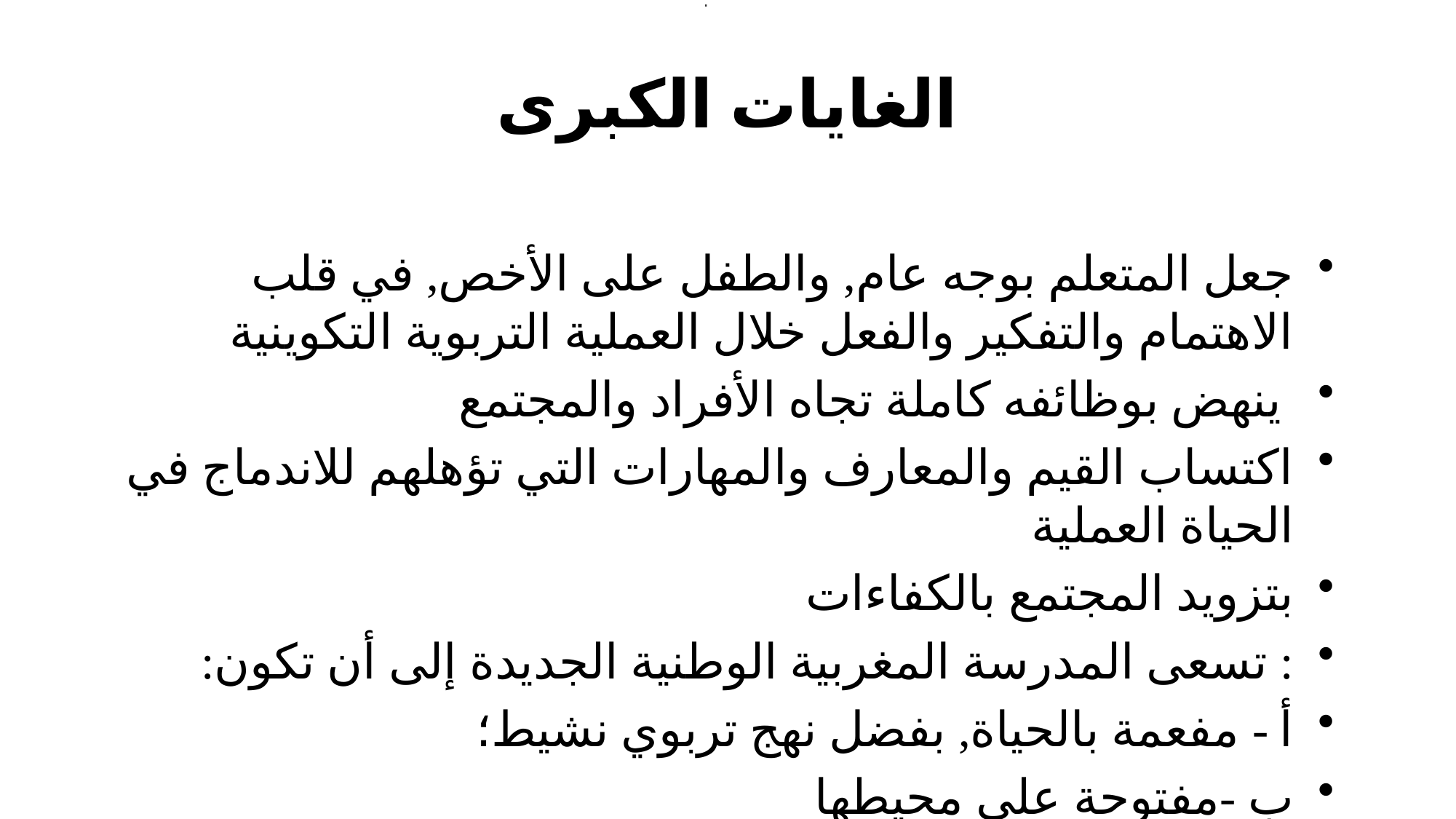

:
# الغايات الكبرى
جعل المتعلم بوجه عام, والطفل على الأخص, في قلب الاهتمام والتفكير والفعل خلال العملية التربوية التكوينية
 ينهض بوظائفه كاملة تجاه الأفراد والمجتمع
اكتساب القيم والمعارف والمهارات التي تؤهلهم للاندماج في الحياة العملية
بتزويد المجتمع بالكفاءات
: تسعى المدرسة المغربية الوطنية الجديدة إلى أن تكون:
أ - مفعمة بالحياة, بفضل نهج تربوي نشيط؛
ب -مفتوحة على محيطها